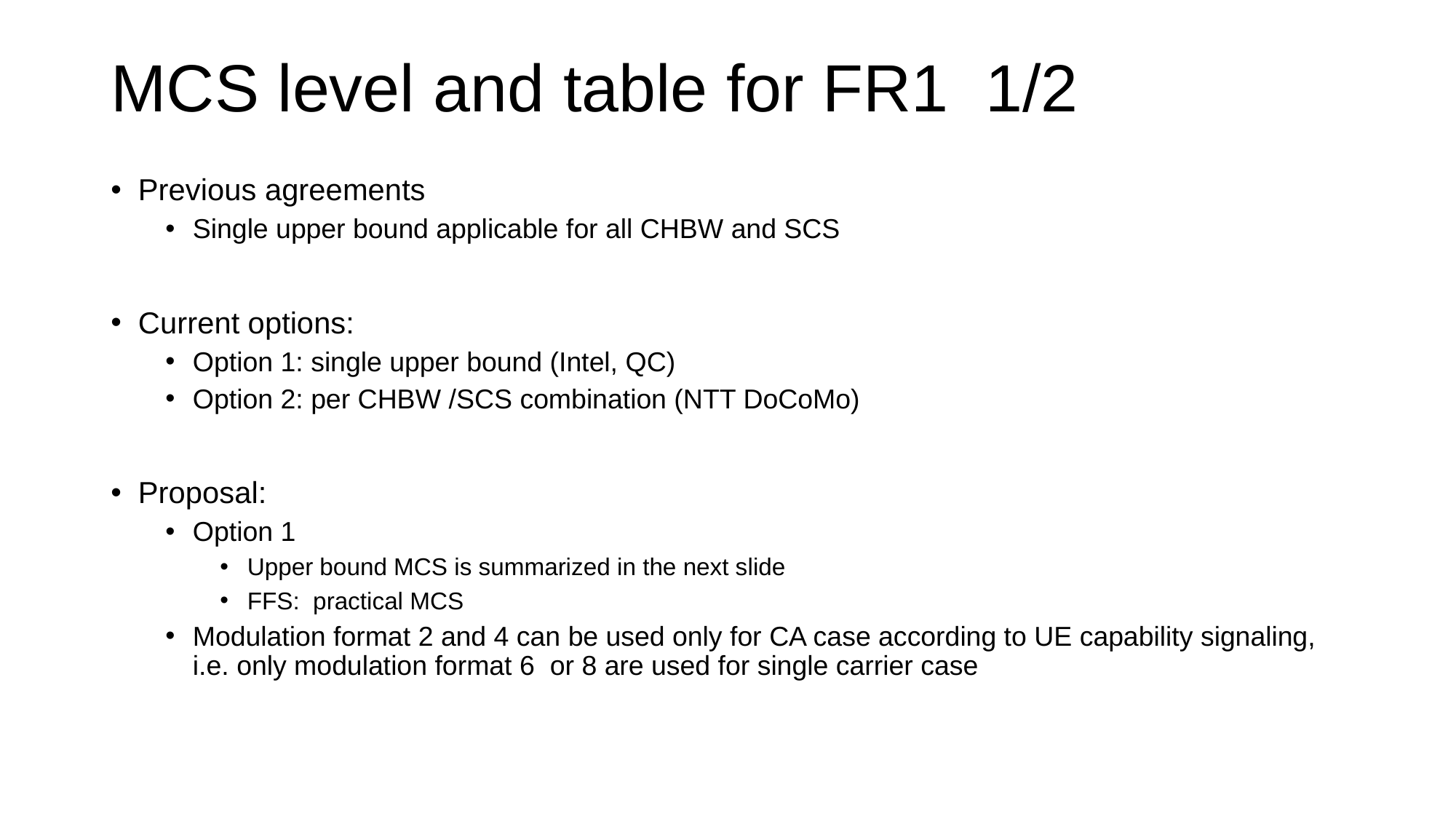

# MCS level and table for FR1  1/2
Previous agreements
Single upper bound applicable for all CHBW and SCS

Current options:
Option 1: single upper bound (Intel, QC)
Option 2: per CHBW /SCS combination (NTT DoCoMo)

Proposal:
Option 1
Upper bound MCS is summarized in the next slide
FFS:  practical MCS
Modulation format 2 and 4 can be used only for CA case according to UE capability signaling, i.e. only modulation format 6  or 8 are used for single carrier case